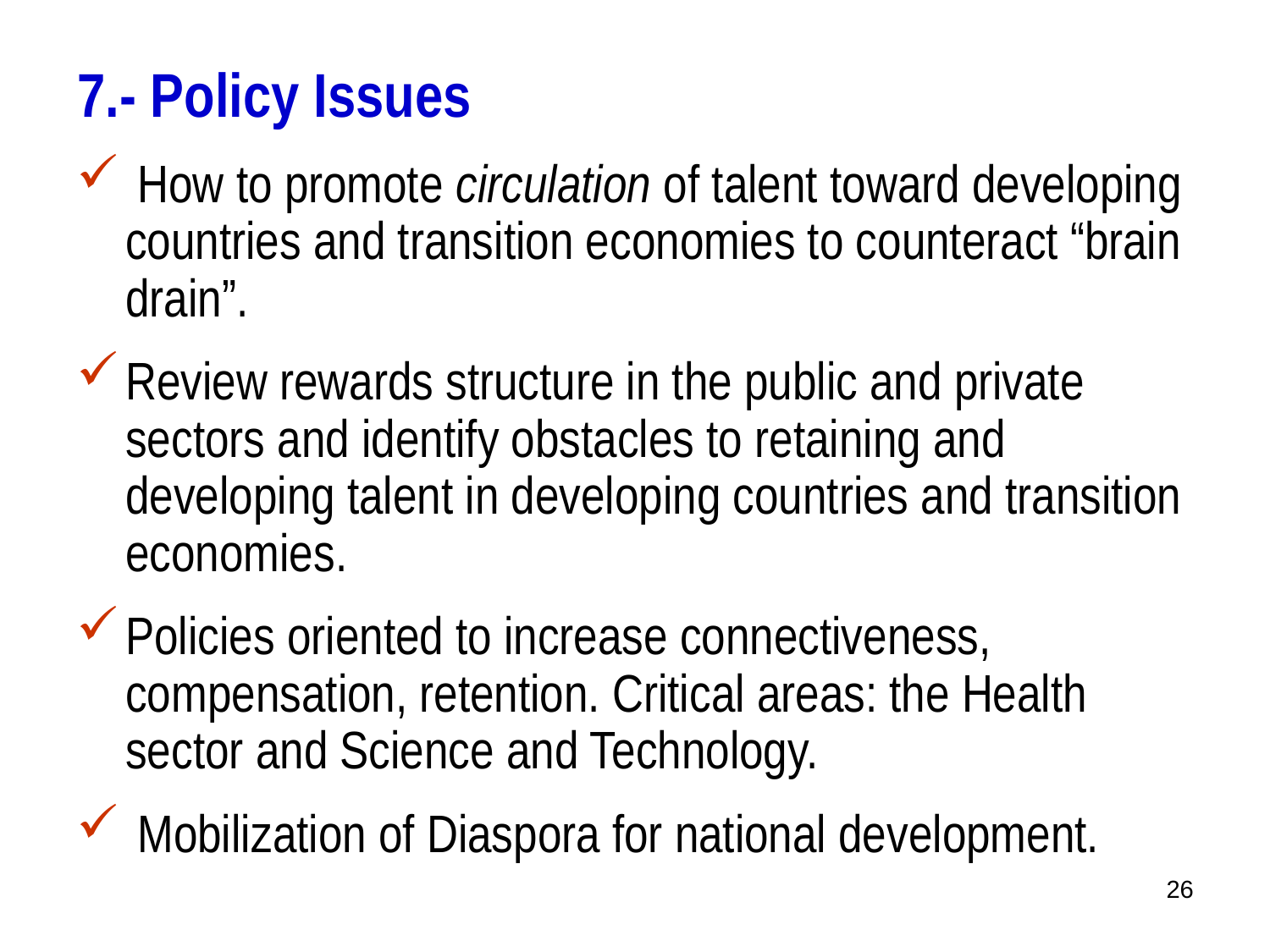

7.- Policy Issues
 How to promote circulation of talent toward developing countries and transition economies to counteract “brain drain”.
Review rewards structure in the public and private sectors and identify obstacles to retaining and developing talent in developing countries and transition economies.
Policies oriented to increase connectiveness, compensation, retention. Critical areas: the Health sector and Science and Technology.
 Mobilization of Diaspora for national development.
26